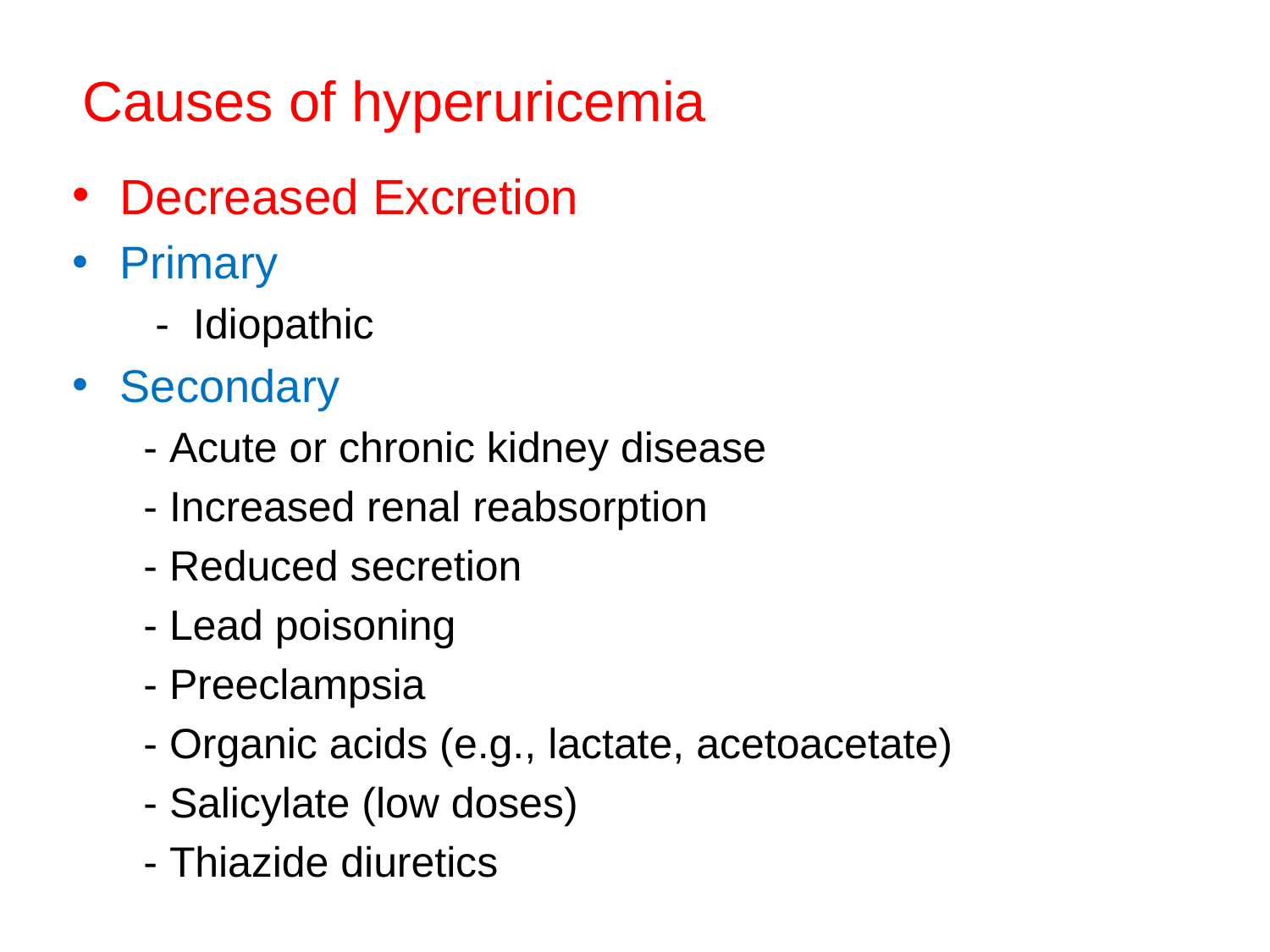

# Causes of hyperuricemia
Decreased Excretion
Primary
       -  Idiopathic
Secondary
      - Acute or chronic kidney disease
      - Increased renal reabsorption
      - Reduced secretion
      - Lead poisoning
      - Preeclampsia
      - Organic acids (e.g., lactate, acetoacetate)
      - Salicylate (low doses)
      - Thiazide diuretics